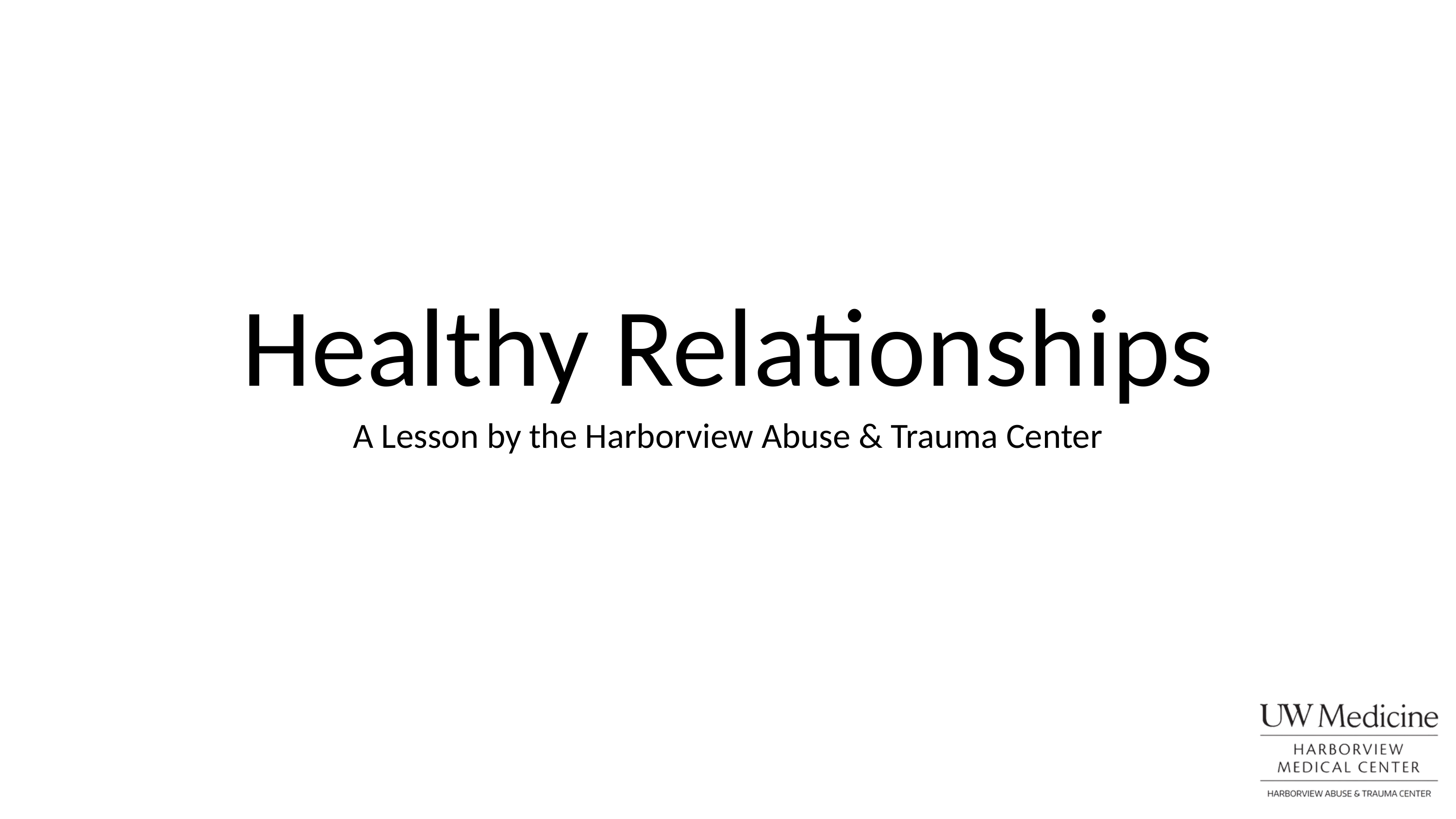

Healthy Relationships
A Lesson by the Harborview Abuse & Trauma Center